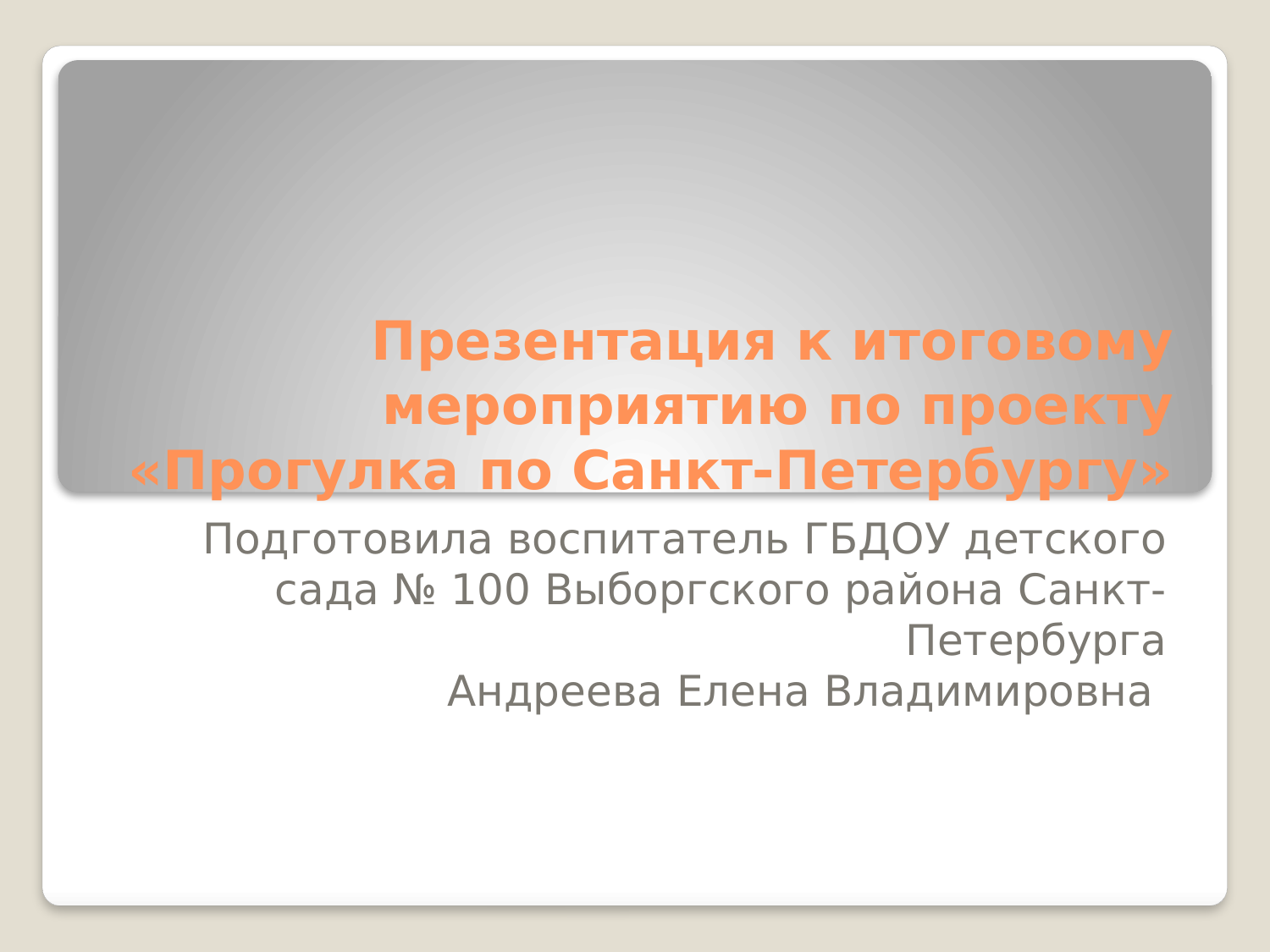

# Презентация к итоговому мероприятию по проекту «Прогулка по Санкт-Петербургу»
Подготовила воспитатель ГБДОУ детского сада № 100 Выборгского района Санкт-Петербурга
Андреева Елена Владимировна